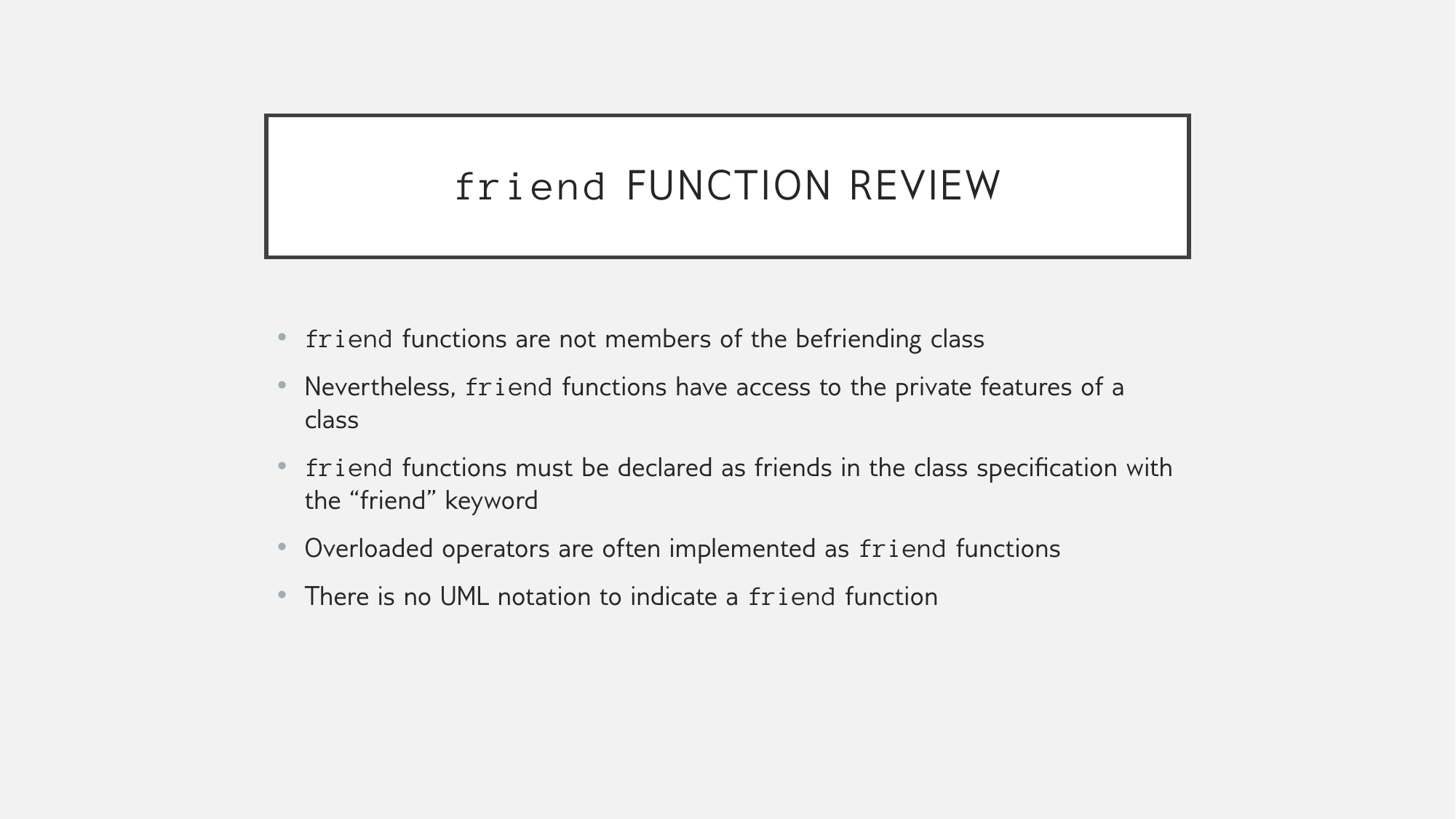

# friend Function Review
friend functions are not members of the befriending class
Nevertheless, friend functions have access to the private features of a class
friend functions must be declared as friends in the class specification with the “friend” keyword
Overloaded operators are often implemented as friend functions
There is no UML notation to indicate a friend function